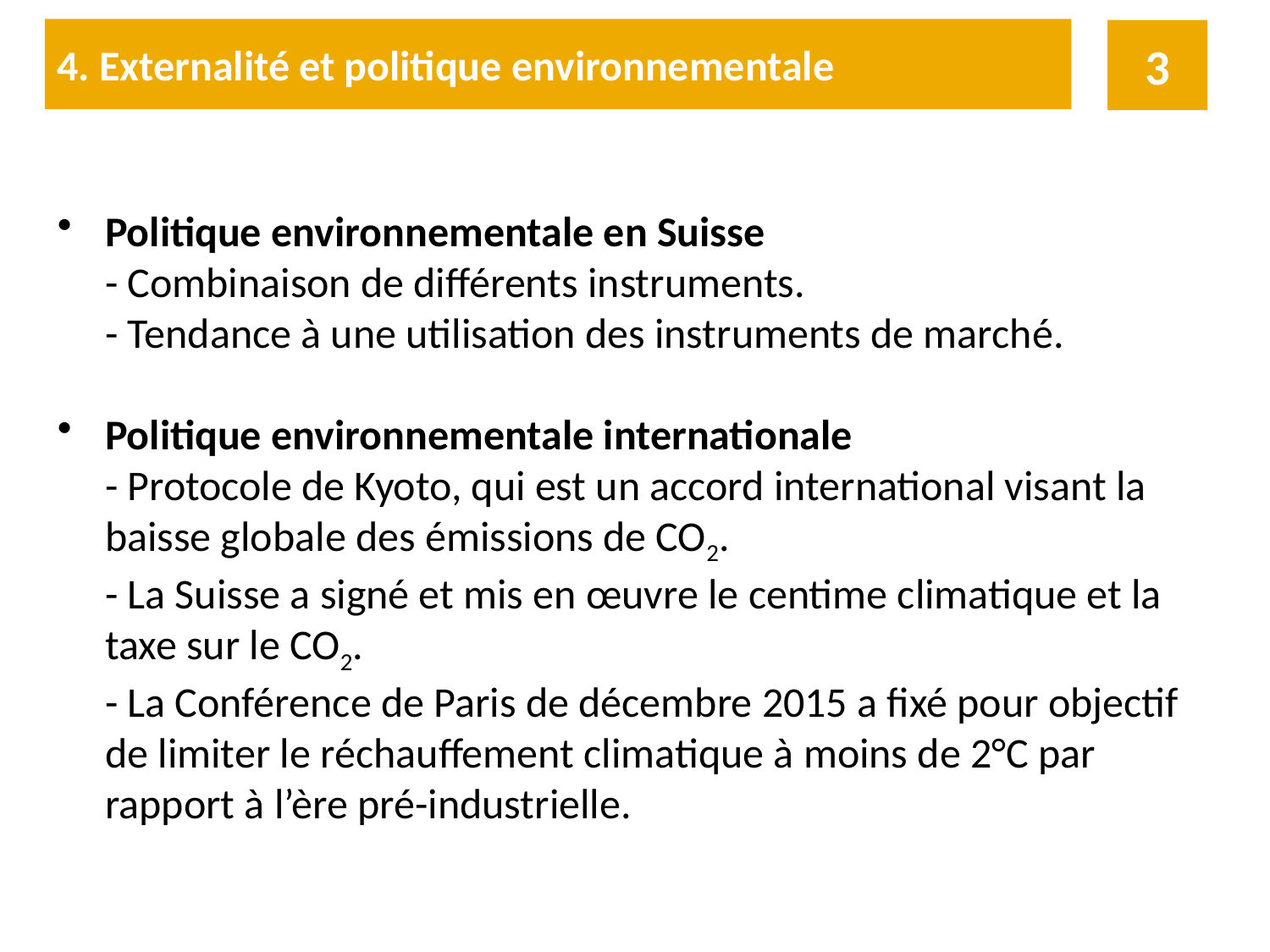

4. Externalité et politique environnementale
3

Politique environnementale en Suisse
	- Combinaison de différents instruments.
	- Tendance à une utilisation des instruments de marché.

Politique environnementale internationale
	- Protocole de Kyoto, qui est un accord international visant la baisse globale des émissions de CO2.
	- La Suisse a signé et mis en œuvre le centime climatique et la taxe sur le CO2.
	- La Conférence de Paris de décembre 2015 a fixé pour objectif de limiter le réchauffement climatique à moins de 2°C par rapport à l’ère pré-industrielle.